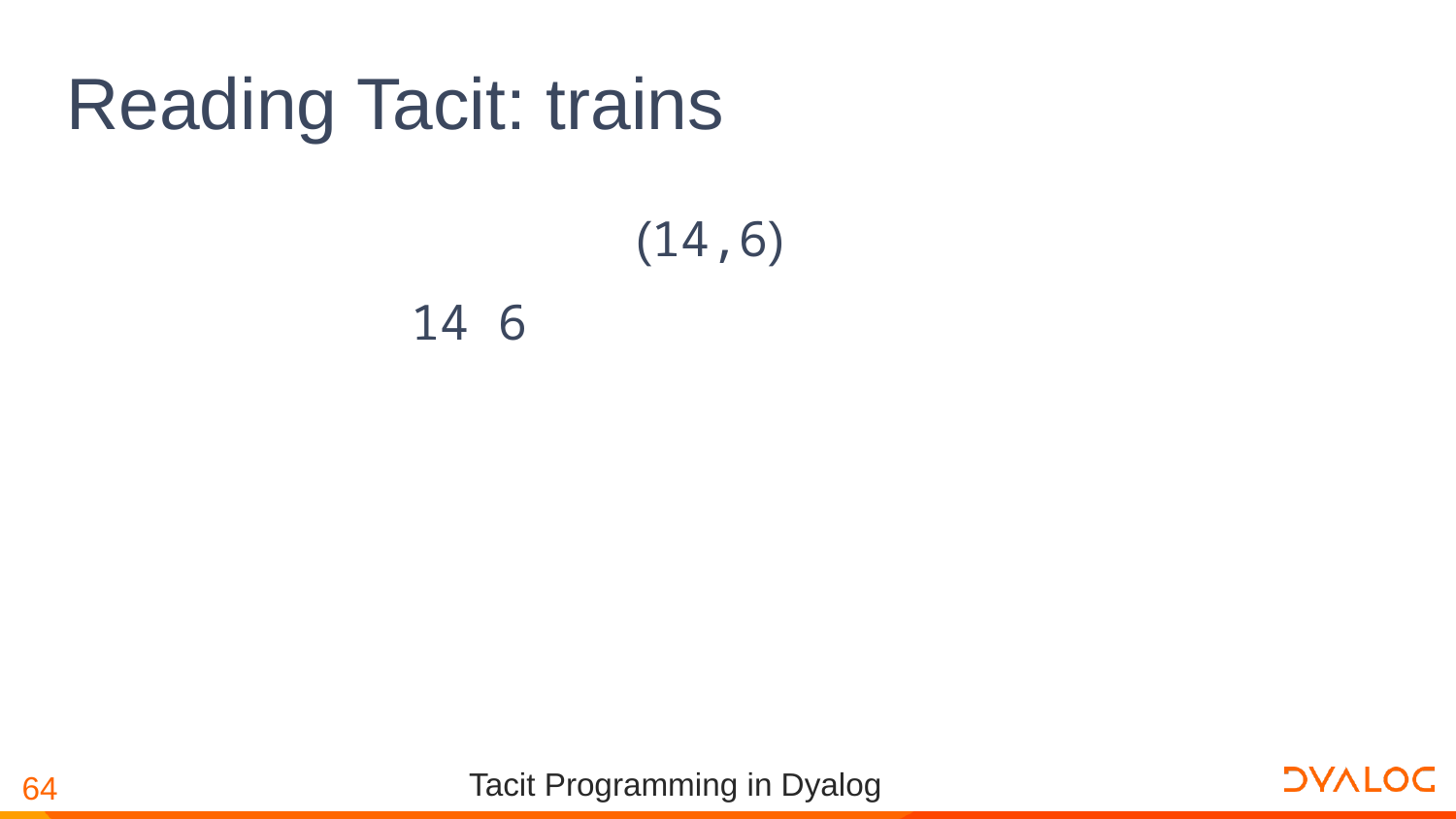

# Reading Tacit: trains
(14,6)  .
14 6                  .